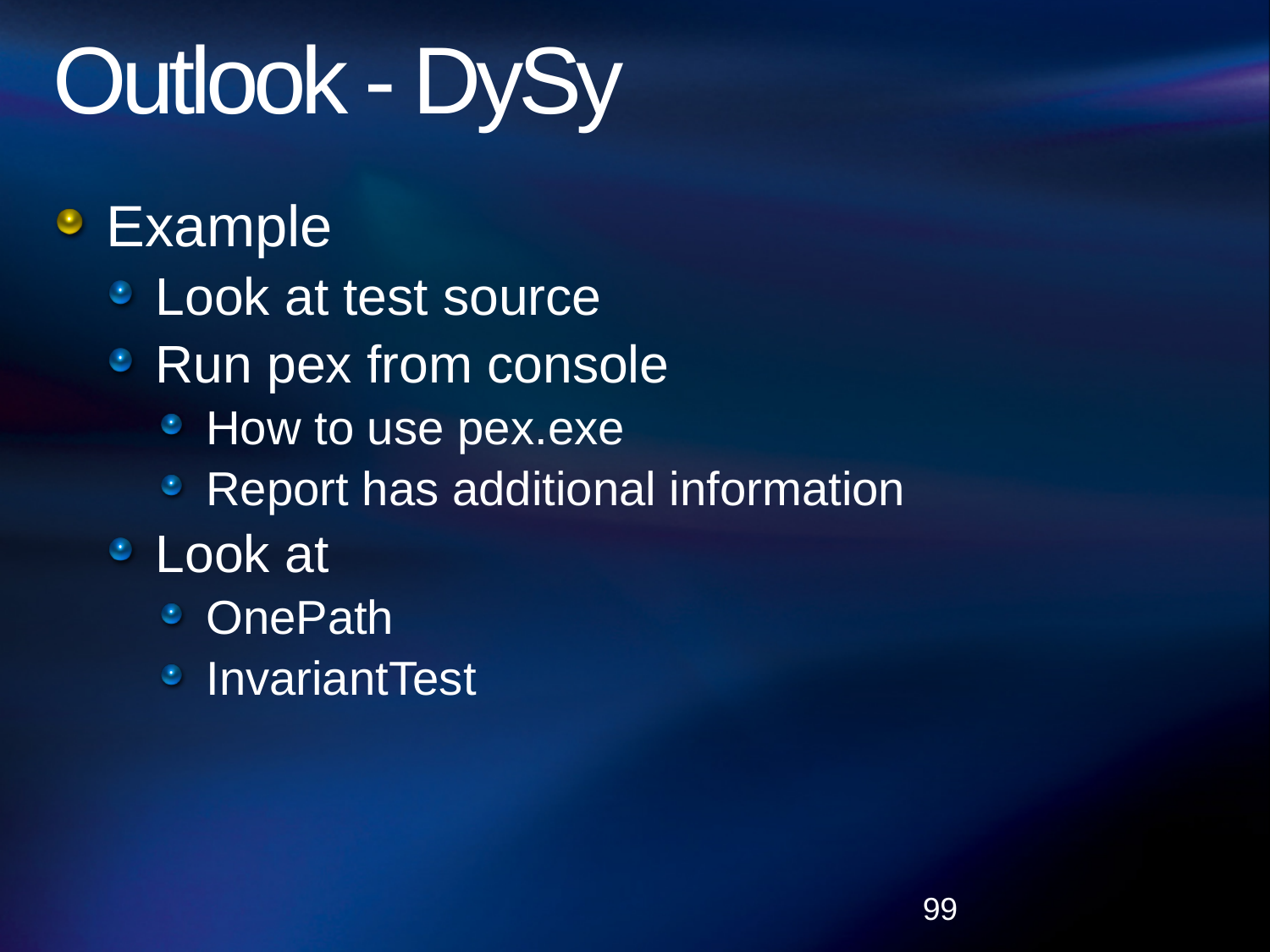

# Outlook - DySy
Example
Look at test source
Run pex from console
How to use pex.exe
Report has additional information
Look at
OnePath
InvariantTest

99